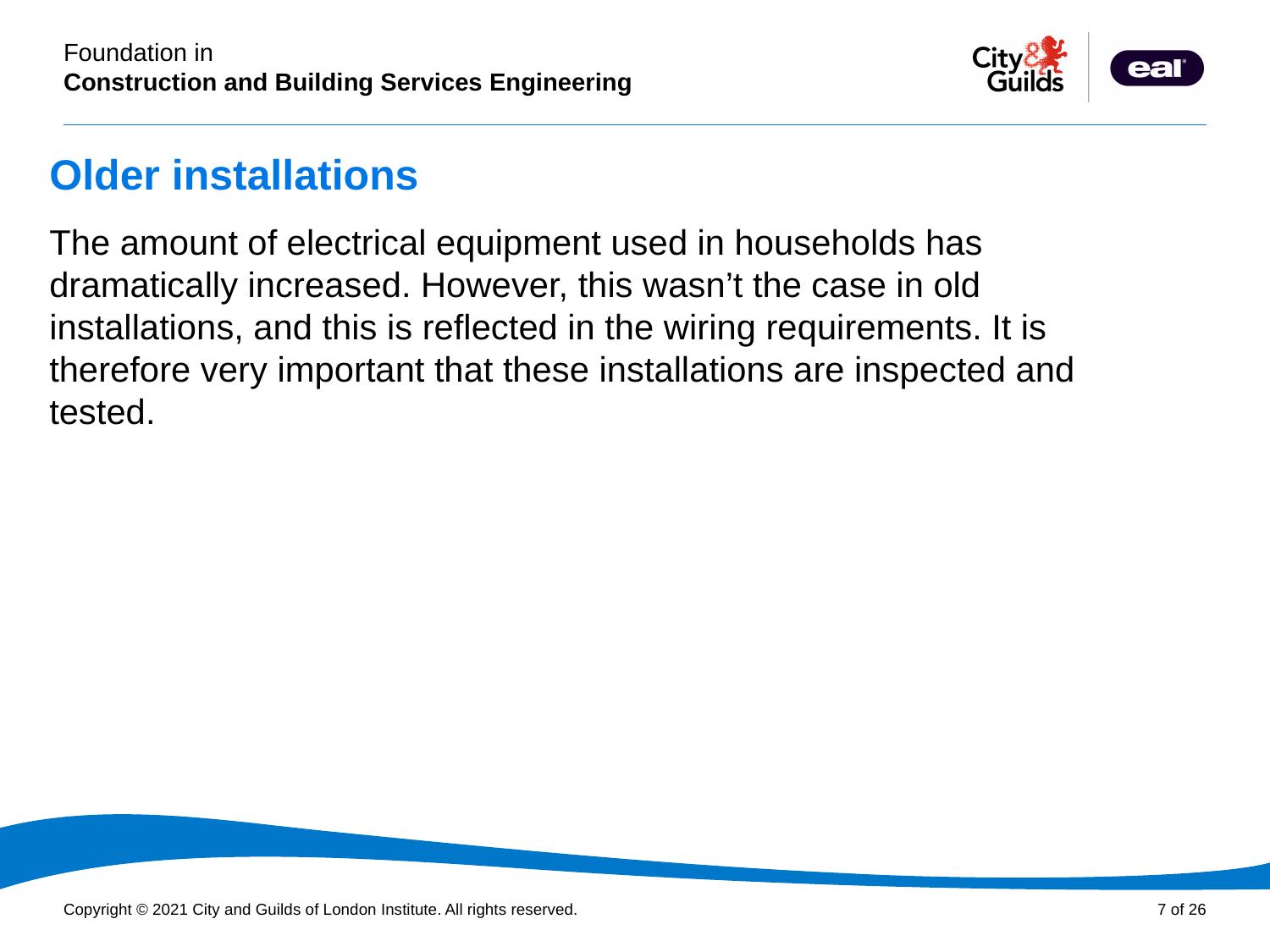

# Older installations
The amount of electrical equipment used in households has dramatically increased. However, this wasn’t the case in old installations, and this is reflected in the wiring requirements. It is therefore very important that these installations are inspected and tested.